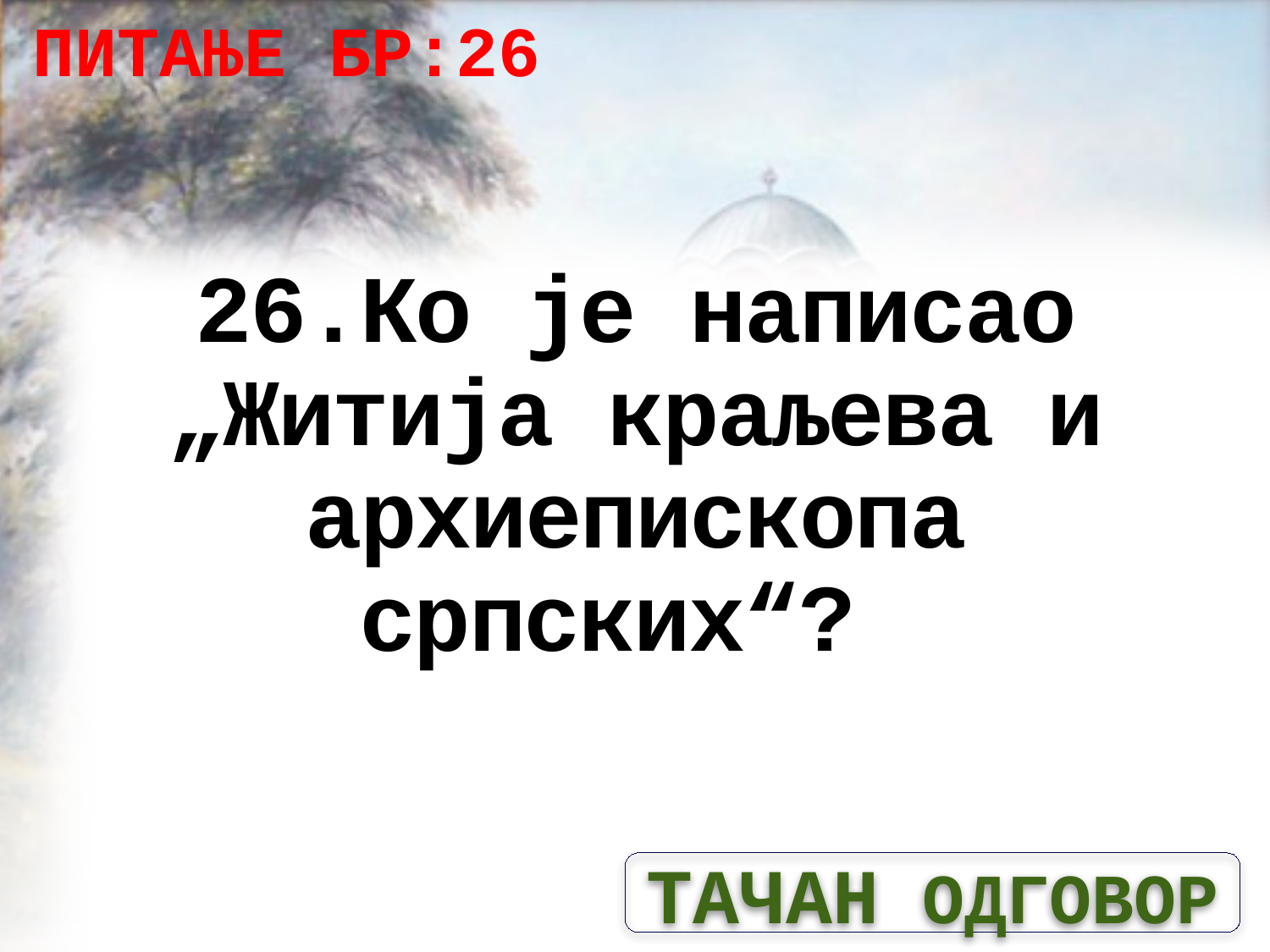

ПИТАЊЕ БР:26
# 26.Ко је написао „Житија краљева и архиепископа српских“?
ТАЧАН ОДГОВОР